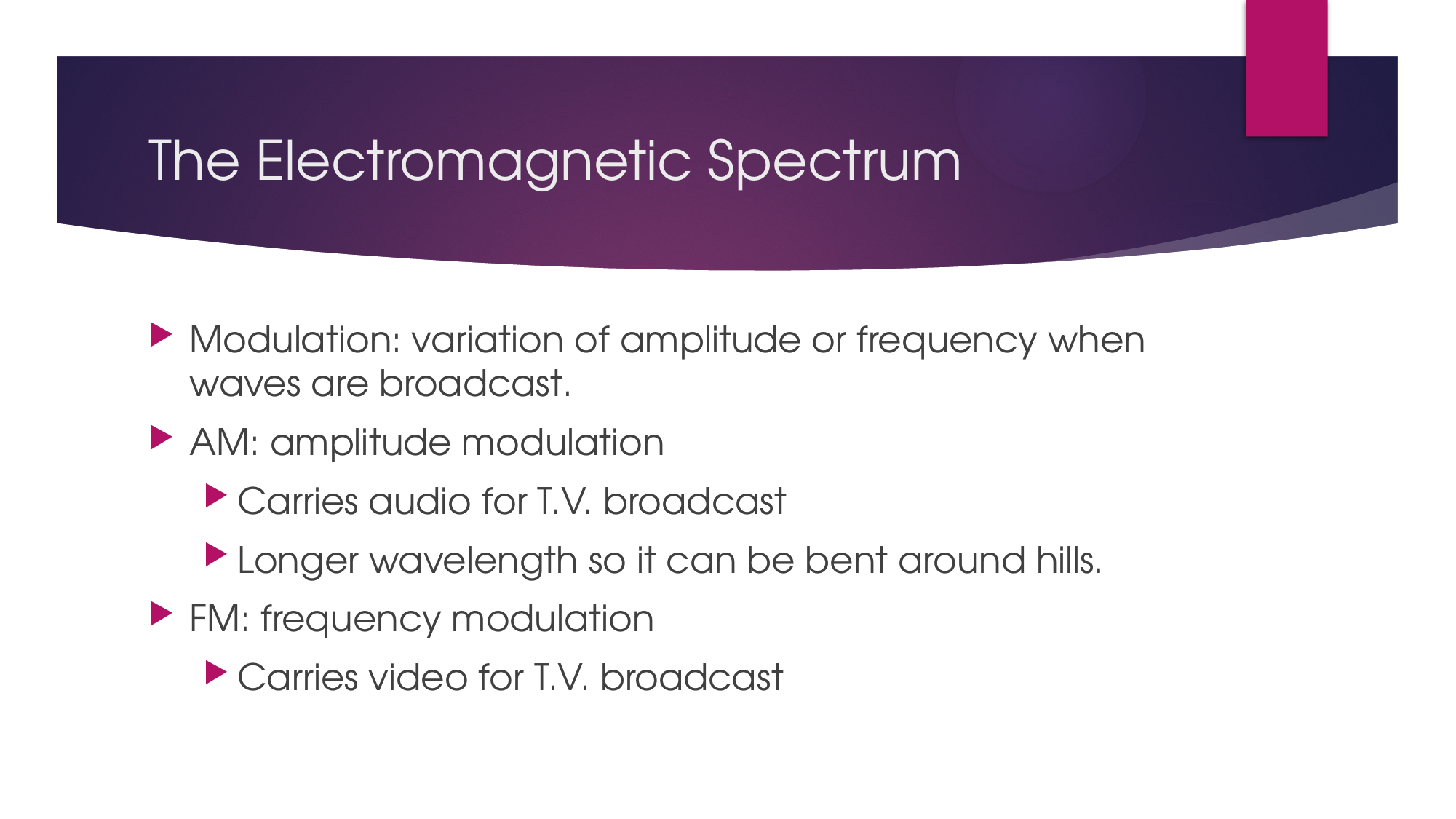

# The Electromagnetic Spectrum
Modulation: variation of amplitude or frequency when waves are broadcast.
AM: amplitude modulation
Carries audio for T.V. broadcast
Longer wavelength so it can be bent around hills.
FM: frequency modulation
Carries video for T.V. broadcast